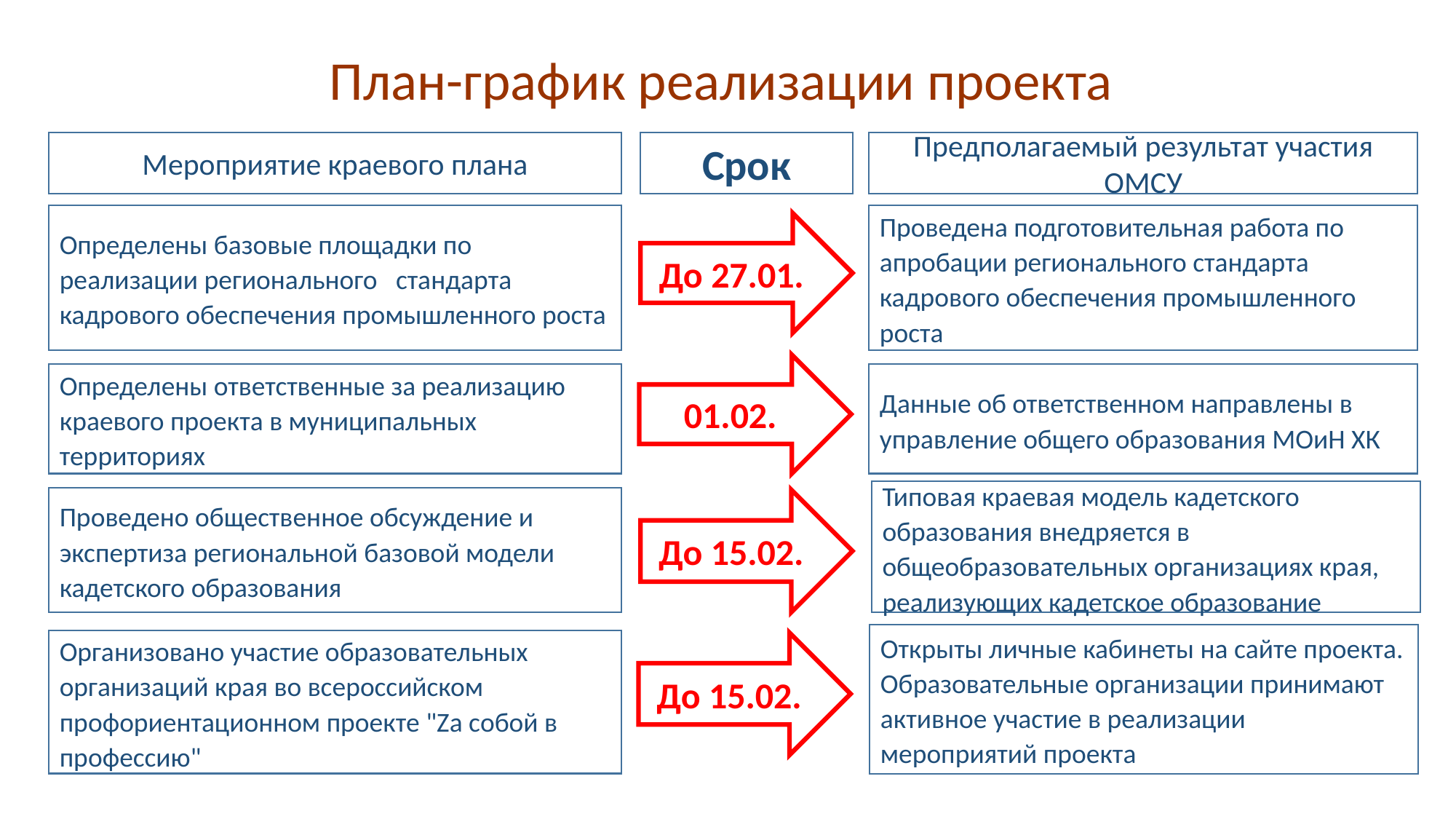

# План-график реализации проекта
Мероприятие краевого плана
Срок
Предполагаемый результат участия ОМСУ
Определены базовые площадки по реализации регионального   стандарта кадрового обеспечения промышленного роста
Проведена подготовительная работа по апробации регионального стандарта кадрового обеспечения промышленного роста
До 27.01.
01.02.
Определены ответственные за реализацию краевого проекта в муниципальных территориях
Данные об ответственном направлены в управление общего образования МОиН ХК
Типовая краевая модель кадетского образования внедряется в общеобразовательных организациях края, реализующих кадетское образование
Проведено общественное обсуждение и экспертиза региональной базовой модели кадетского образования
До 15.02.
Открыты личные кабинеты на сайте проекта. Образовательные организации принимают активное участие в реализации мероприятий проекта
Организовано участие образовательных организаций края во всероссийском профориентационном проекте "Zа собой в профессию"
До 15.02.